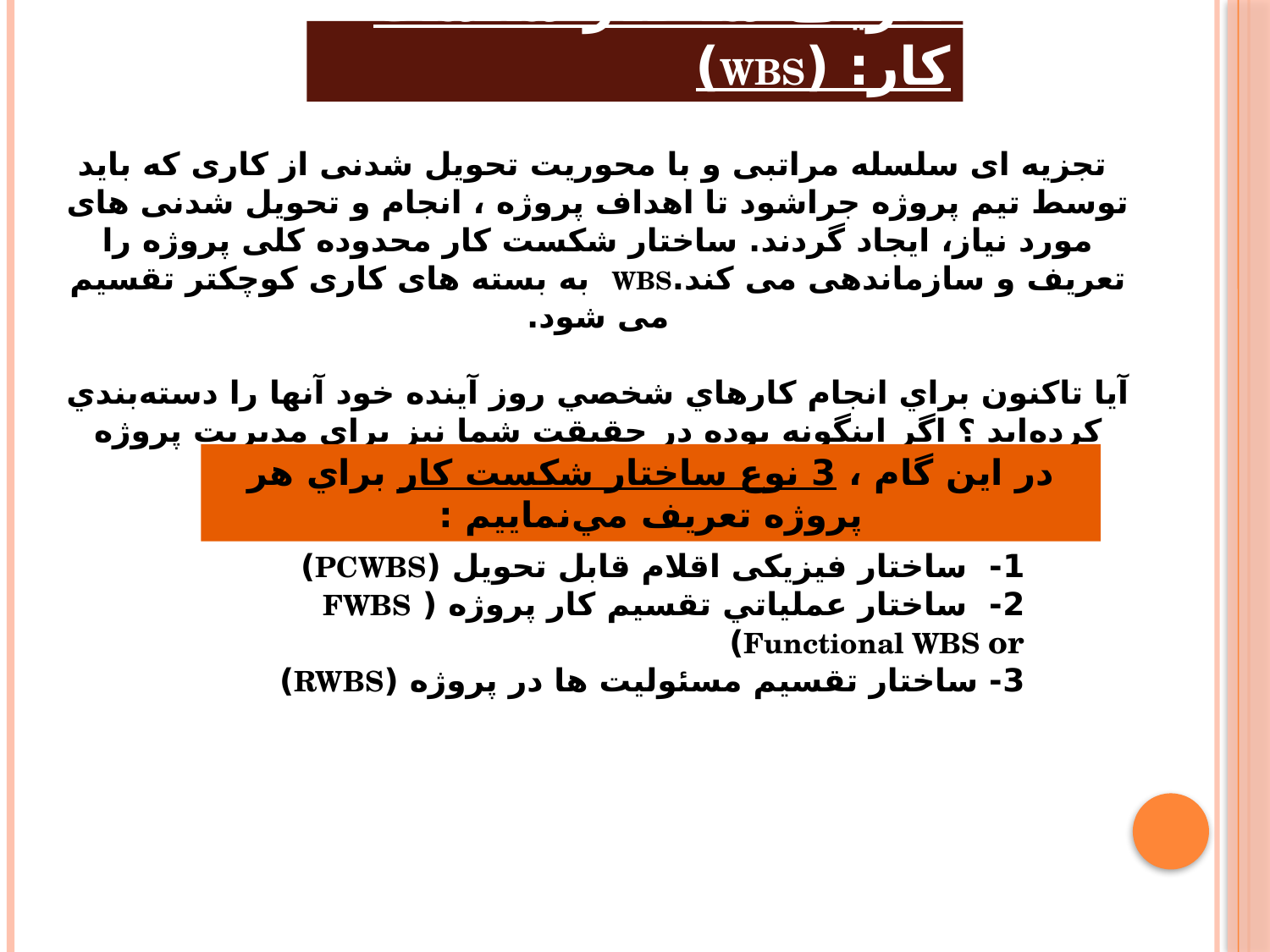

# تعریف ساختار شکست کار: (WBS)
 تجزیه ای سلسله مراتبی و با محوریت تحویل شدنی از کاری که باید توسط تیم پروژه جراشود تا اهداف پروژه ، انجام و تحویل شدنی های مورد نیاز، ایجاد گردند. ساختار شکست کار محدوده کلی پروژه را تعریف و سازماندهی می کند.WBS  به بسته های کاری کوچکتر تقسیم می شود.

آيا تاكنون براي انجام كارهاي شخصي روز آينده خود آنها را دسته‌بندي كرده‌ايد ؟ اگر اينگونه بوده در حقيقت شما نيز براي مديريت پروژه كارهاي انجام نشده فردا از WBS كمك گرفته اید.
در اين گام ، 3 نوع ساختار شكست كار براي هر پروژه تعريف مي‌نماييم :
1-  ساختار فیزیکی اقلام قابل تحویل (PCWBS)
2-  ساختار عملياتي تقسيم كار پروژه ( FWBS Functional WBS or)
3- ساختار تقسيم مسئولیت ها در پروژه (RWBS)